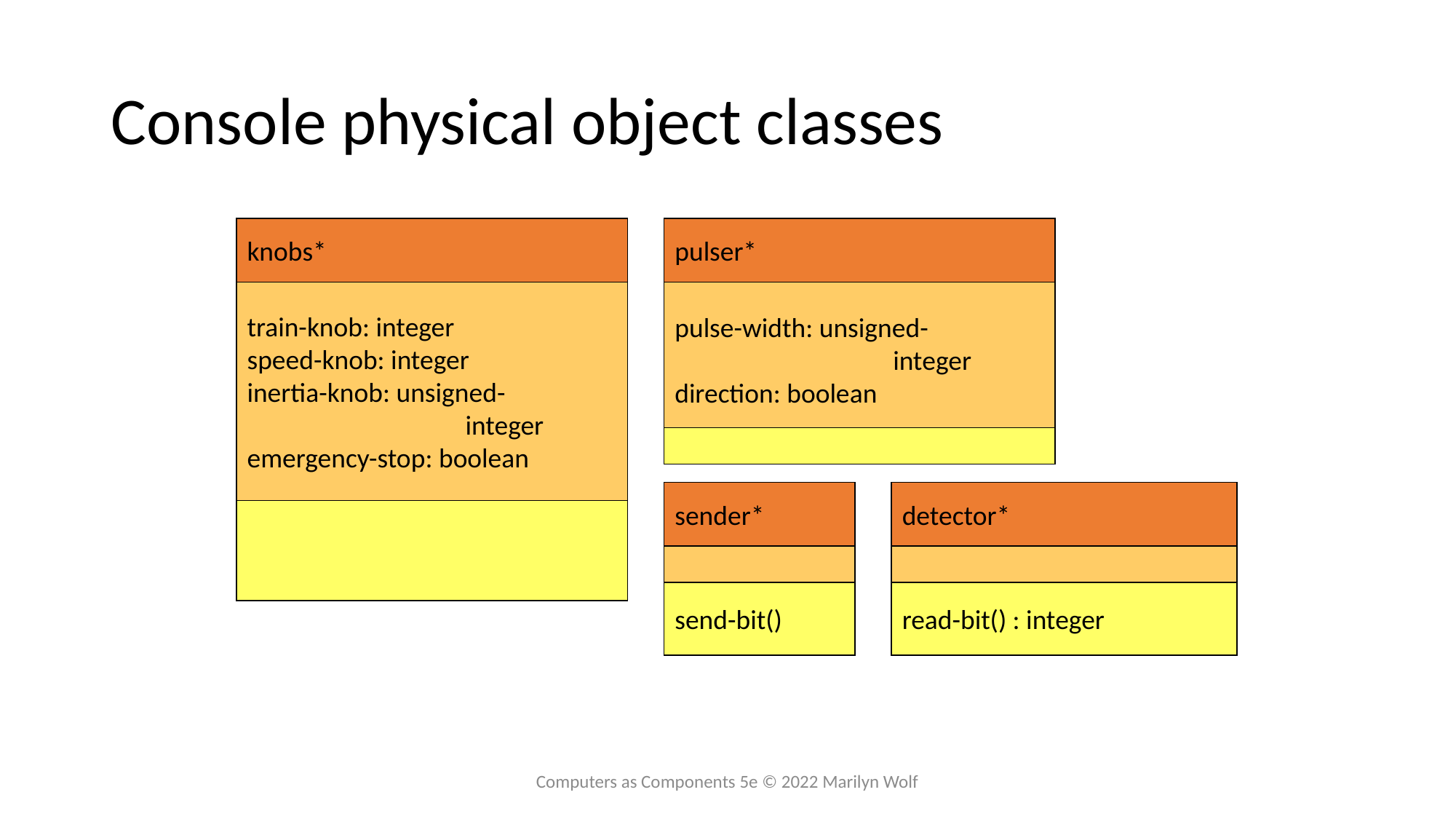

# Console physical object classes
knobs*
pulser*
train-knob: integer
speed-knob: integer
inertia-knob: unsigned-
		integer
emergency-stop: boolean
pulse-width: unsigned-
		integer
direction: boolean

sender*
detector*

send-bit()
read-bit() : integer
Computers as Components 5e © 2022 Marilyn Wolf